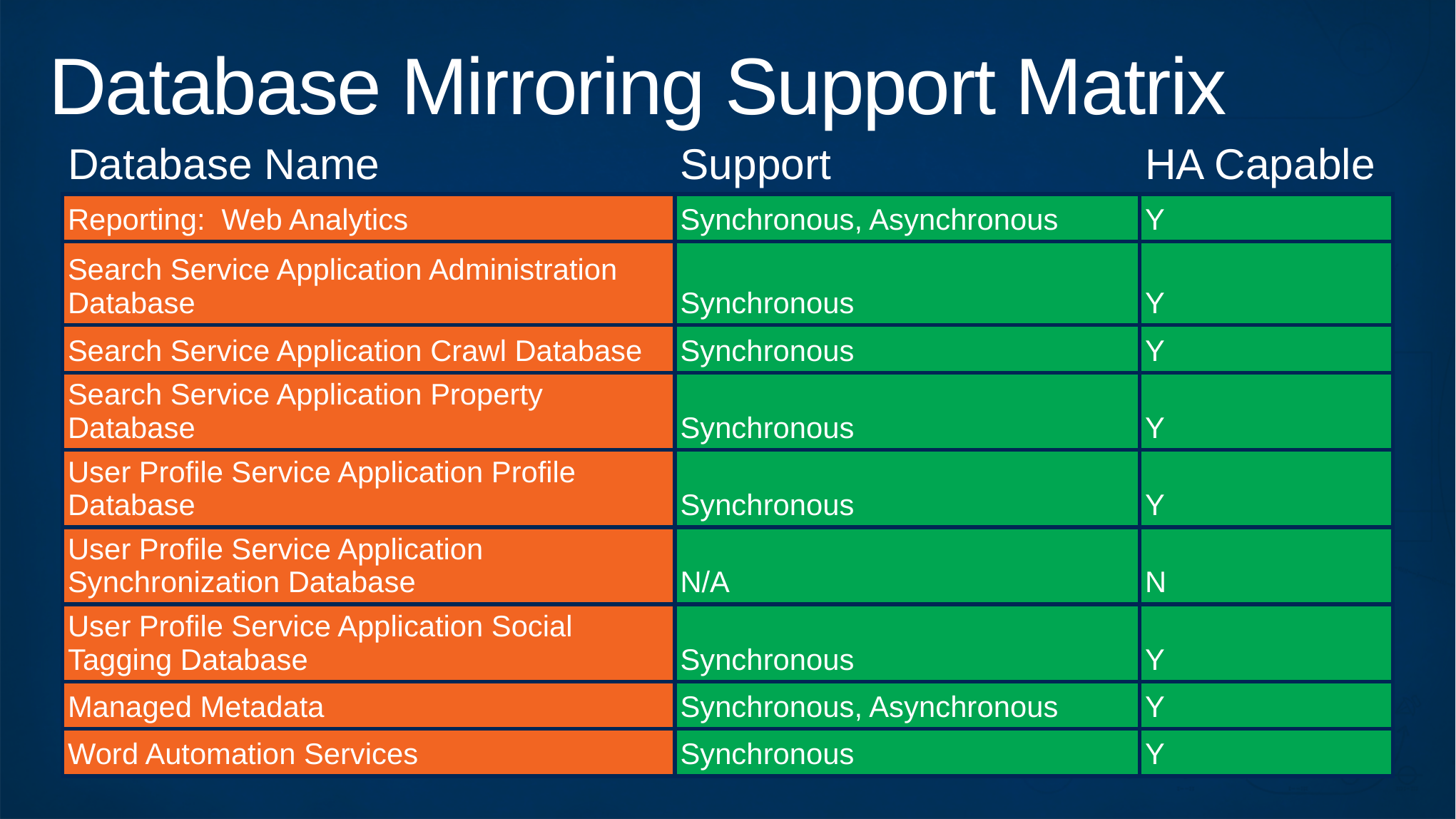

# Database Mirroring Support Matrix
| Database Name | Support | HA Capable |
| --- | --- | --- |
| Reporting: Web Analytics | Synchronous, Asynchronous | Y |
| Search Service Application Administration Database | Synchronous | Y |
| Search Service Application Crawl Database | Synchronous | Y |
| Search Service Application Property Database | Synchronous | Y |
| User Profile Service Application Profile Database | Synchronous | Y |
| User Profile Service Application Synchronization Database | N/A | N |
| User Profile Service Application Social Tagging Database | Synchronous | Y |
| Managed Metadata | Synchronous, Asynchronous | Y |
| Word Automation Services | Synchronous | Y |